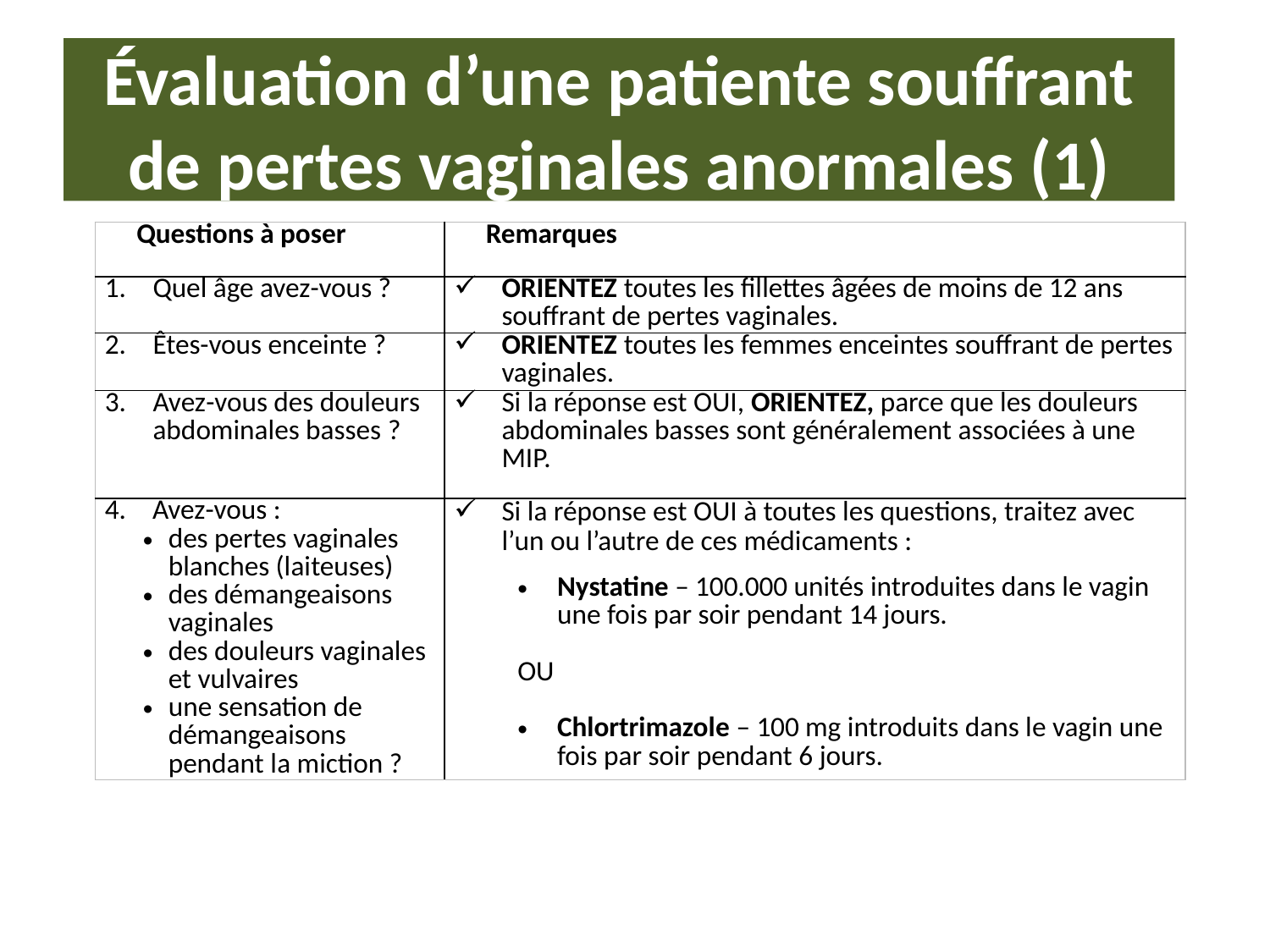

# Évaluation d’une patiente souffrant de pertes vaginales anormales (1)
| Questions à poser | Remarques |
| --- | --- |
| Quel âge avez-vous ? | ORIENTEZ toutes les fillettes âgées de moins de 12 ans souffrant de pertes vaginales. |
| Êtes-vous enceinte ? | ORIENTEZ toutes les femmes enceintes souffrant de pertes vaginales. |
| Avez-vous des douleurs abdominales basses ? | Si la réponse est OUI, ORIENTEZ, parce que les douleurs abdominales basses sont généralement associées à une MIP. |
| Avez-vous : des pertes vaginales blanches (laiteuses) des démangeaisons vaginales des douleurs vaginales et vulvaires une sensation de démangeaisons pendant la miction ? | Si la réponse est OUI à toutes les questions, traitez avec l’un ou l’autre de ces médicaments : Nystatine – 100.000 unités introduites dans le vagin une fois par soir pendant 14 jours. OU Chlortrimazole – 100 mg introduits dans le vagin une fois par soir pendant 6 jours. |